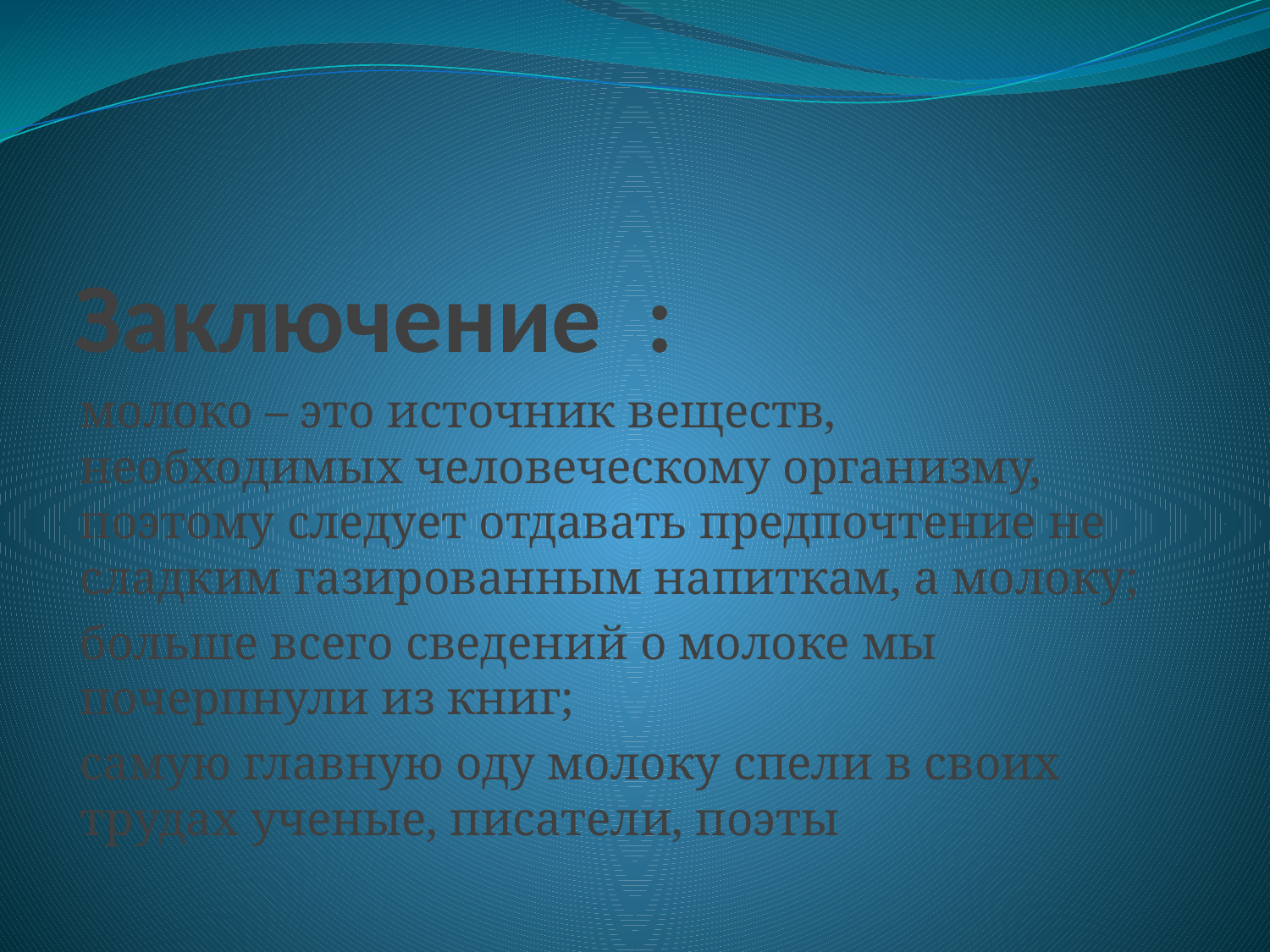

# Заключение  :
молоко – это источник веществ, необходимых человеческому организму, поэтому следует отдавать предпочтение не сладким газированным напиткам, а молоку;
больше всего сведений о молоке мы почерпнули из книг;
самую главную оду молоку спели в своих трудах ученые, писатели, поэты